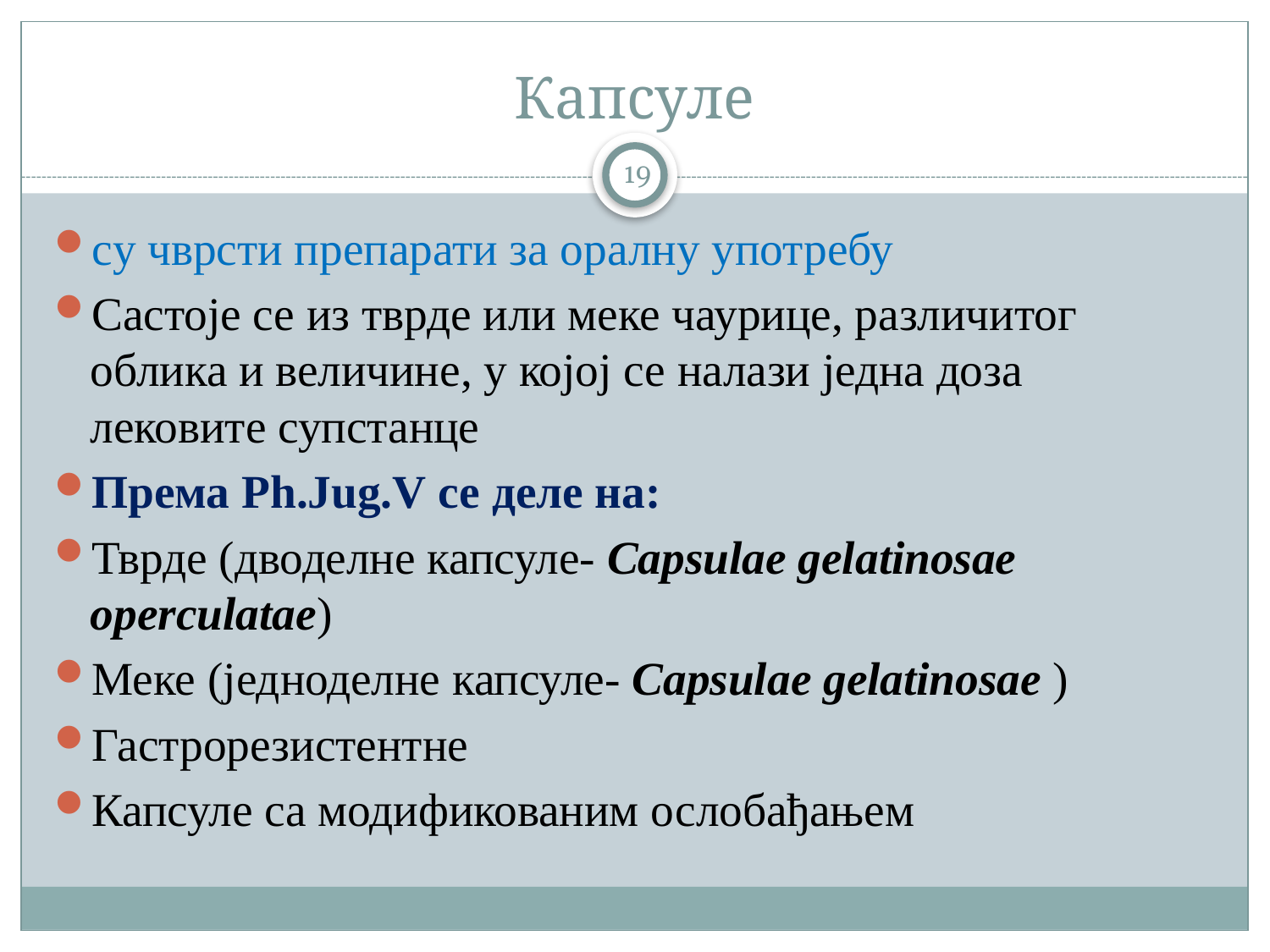

# Капсуле
19
cу чврсти препарати за оралну употребу
Састоје се из тврде или меке чаурице, различитог облика и величине, у којој се налази једна доза лековите супстанце
Према Ph.Jug.V се деле на:
Тврде (дводелне капсуле- Capsulae gelatinosae operculatae)
Меке (једноделне капсуле- Capsulae gelatinosae )
Гастрорезистентне
Капсуле са модификованим ослобађањем